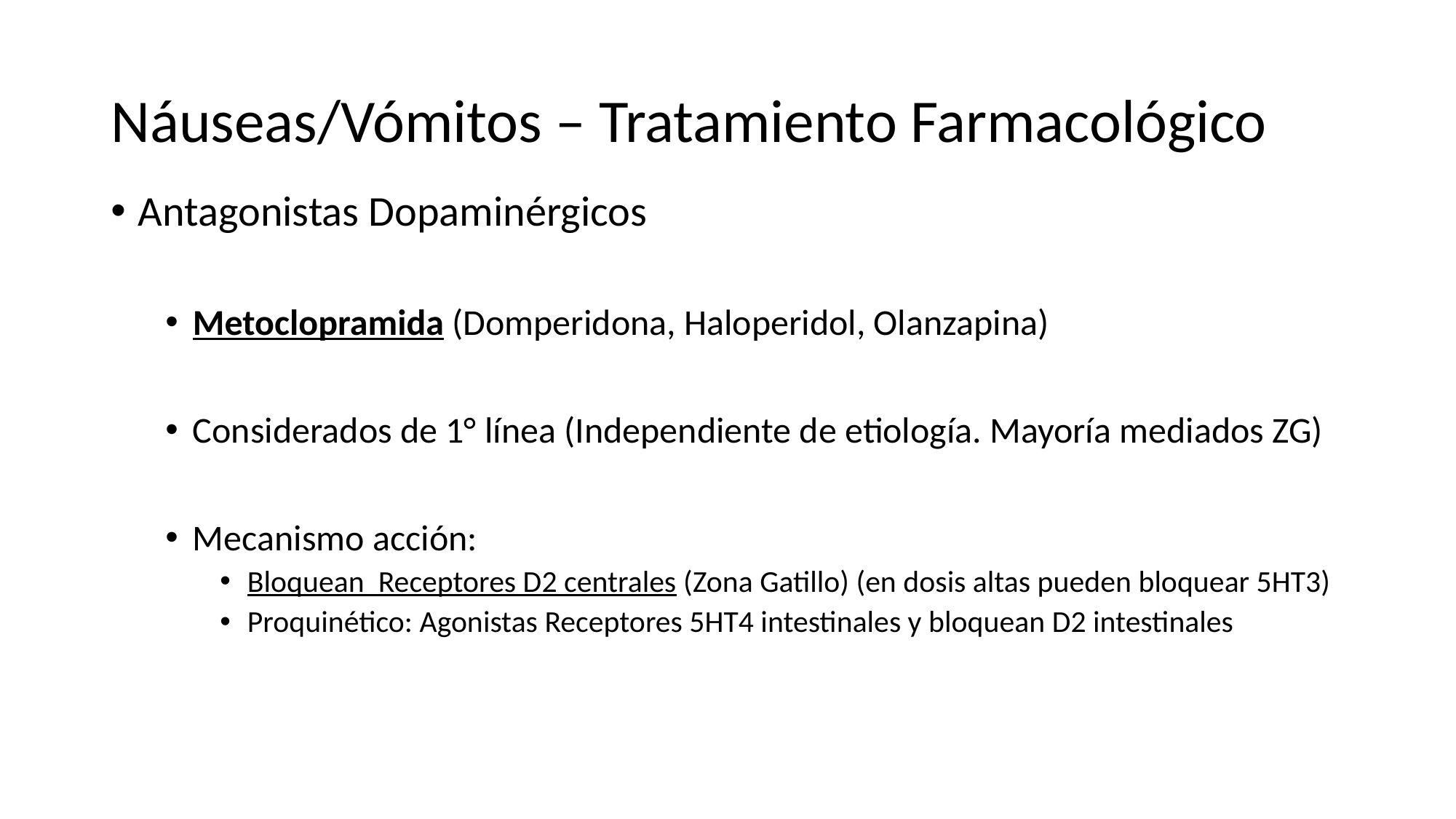

# Náuseas/Vómitos – Tratamiento Farmacológico
Antagonistas Dopaminérgicos

Metoclopramida (Domperidona, Haloperidol, Olanzapina)

Considerados de 1° línea (Independiente de etiología. Mayoría mediados ZG)

Mecanismo acción:
Bloquean  Receptores D2 centrales (Zona Gatillo) (en dosis altas pueden bloquear 5HT3)
Proquinético: Agonistas Receptores 5HT4 intestinales y bloquean D2 intestinales